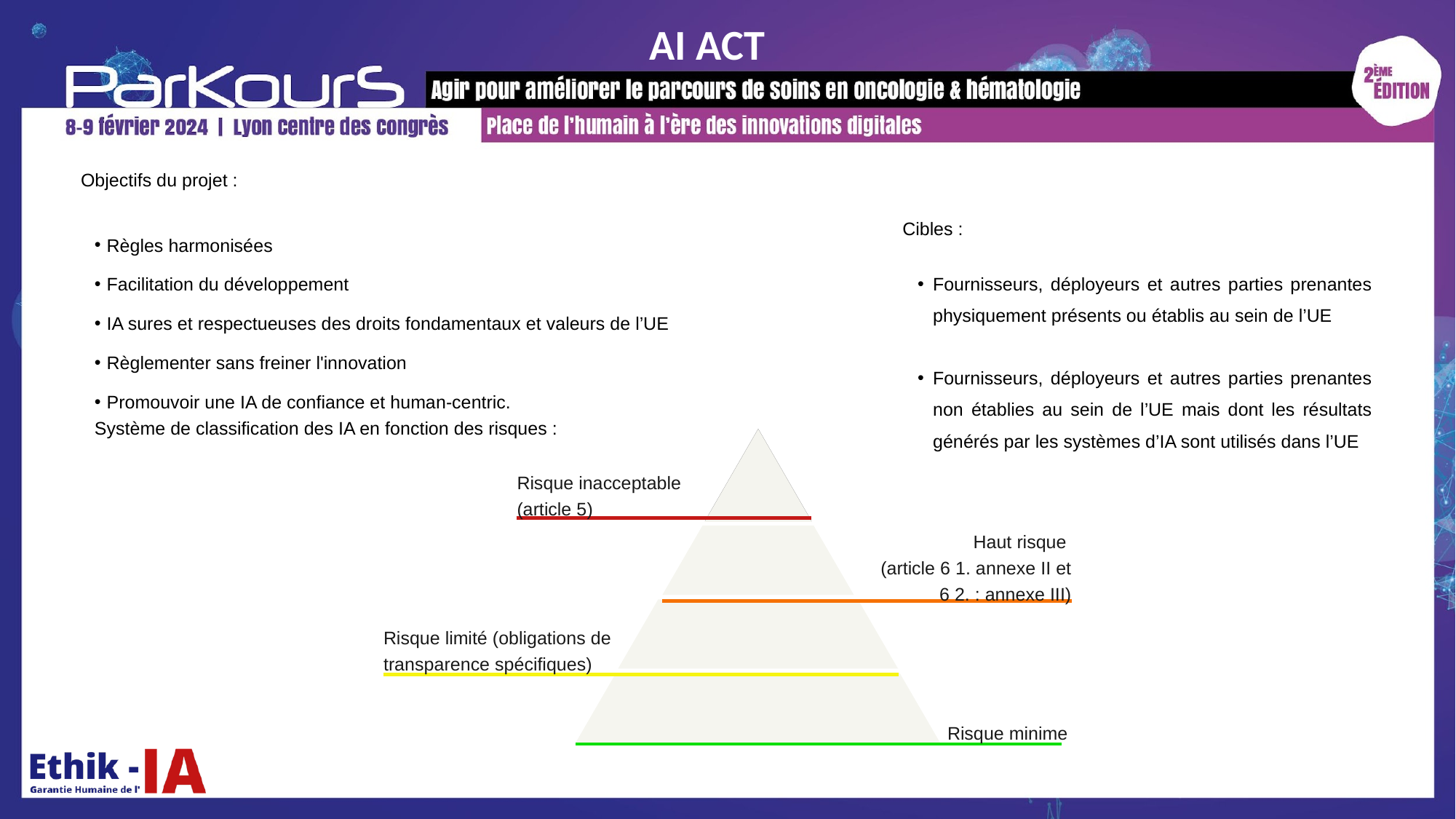

AI ACT
Objectifs du projet :

Règles harmonisées
Facilitation du développement
IA sures et respectueuses des droits fondamentaux et valeurs de l’UE
Règlementer sans freiner l'innovation
Promouvoir une IA de confiance et human-centric.
Système de classification des IA en fonction des risques :
Un règlement européen sur l’IA - AI Act – validé ce 8 décembre !
Cibles :

Fournisseurs, déployeurs et autres parties prenantes physiquement présents ou établis au sein de l’UE

Fournisseurs, déployeurs et autres parties prenantes non établies au sein de l’UE mais dont les résultats générés par les systèmes d’IA sont utilisés dans l’UE

Risque inacceptable
(article 5)

Haut risque
(article 6 1. annexe II et
6 2. : annexe III)

Risque limité (obligations de transparence spécifiques)

Risque minime